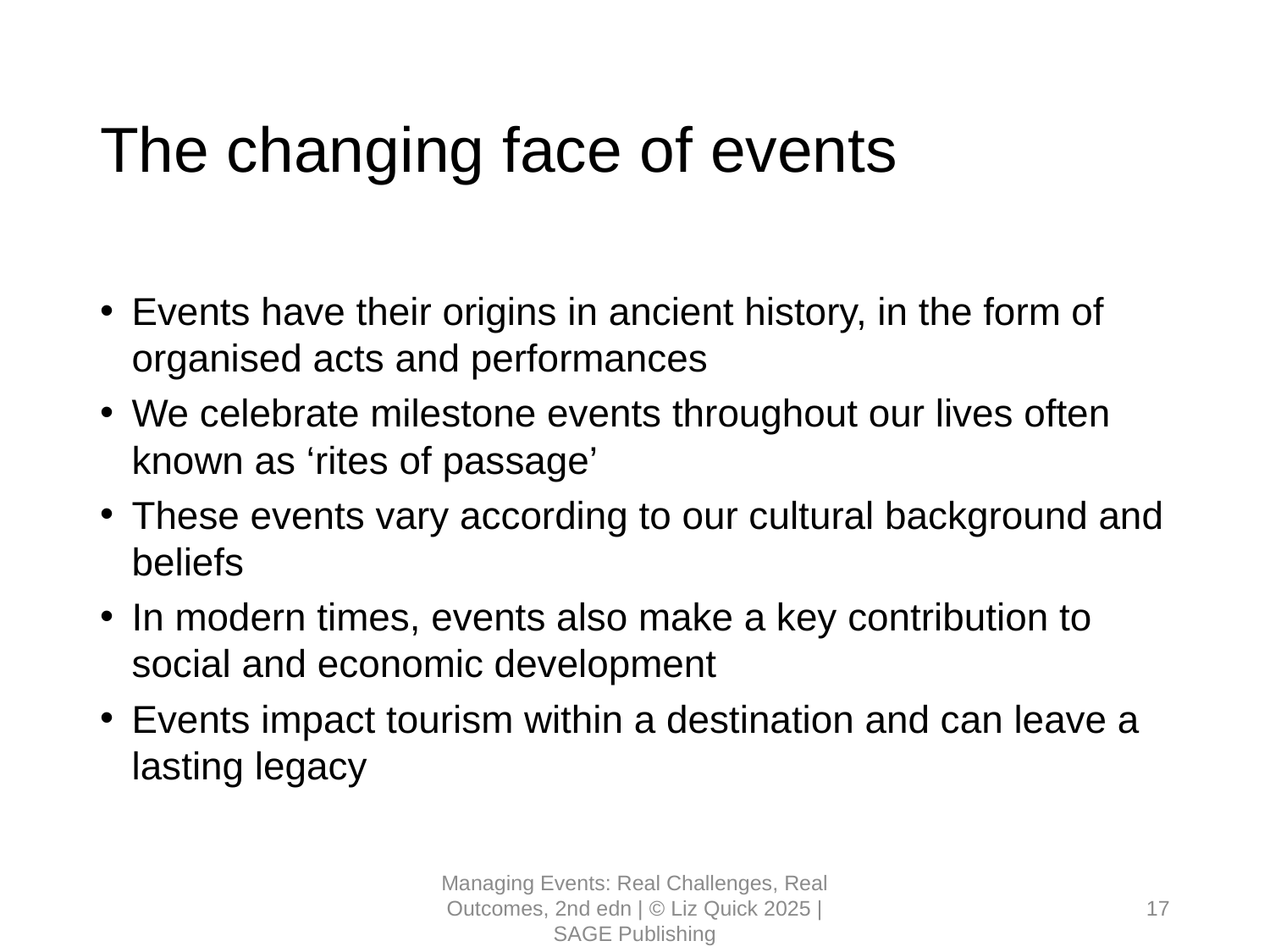

# The changing face of events
Events have their origins in ancient history, in the form of organised acts and performances
We celebrate milestone events throughout our lives often known as ‘rites of passage’
These events vary according to our cultural background and beliefs
In modern times, events also make a key contribution to social and economic development
Events impact tourism within a destination and can leave a lasting legacy
Managing Events: Real Challenges, Real Outcomes, 2nd edn | © Liz Quick 2025 | SAGE Publishing
17